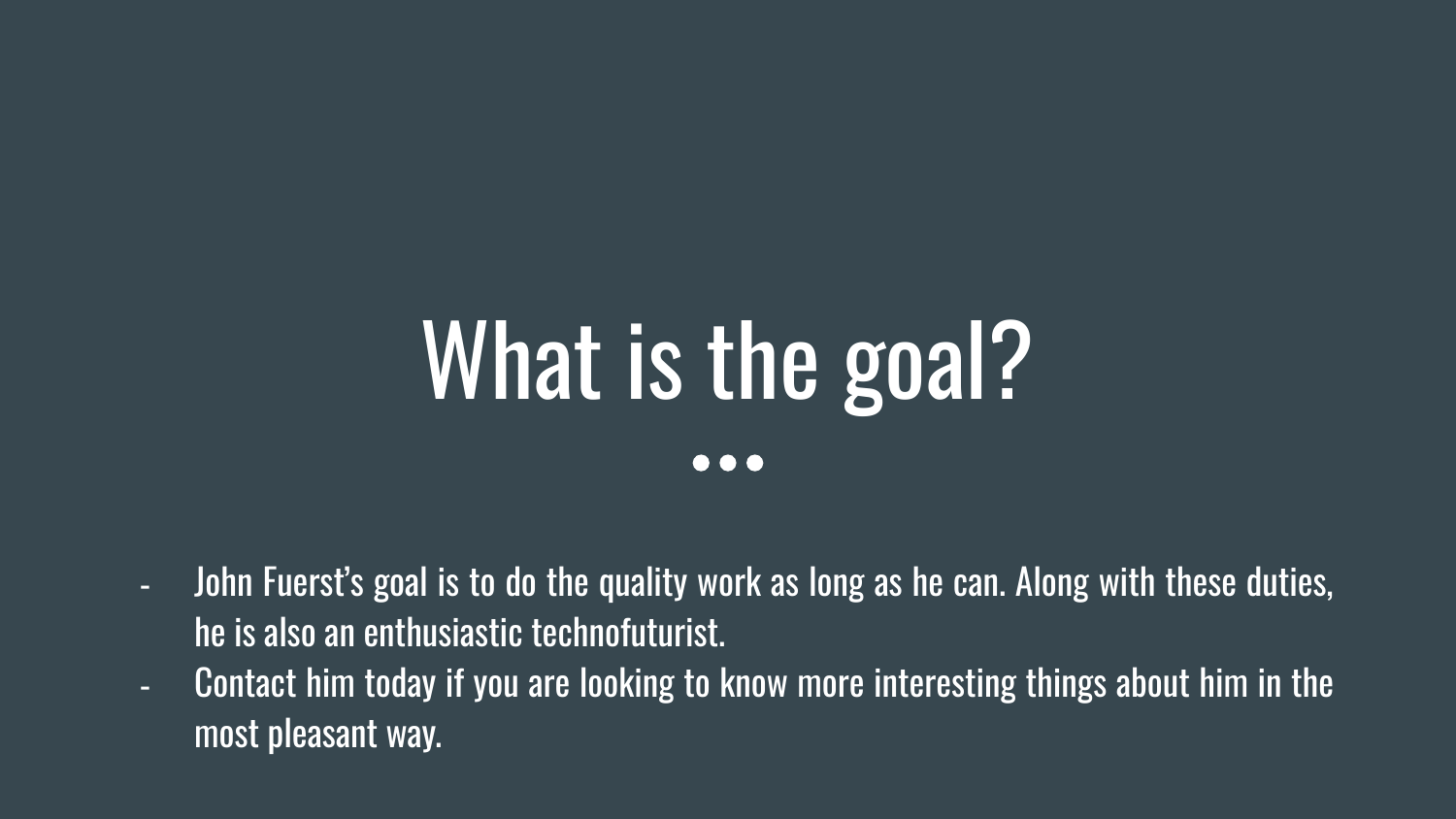

# What is the goal?
John Fuerst’s goal is to do the quality work as long as he can. Along with these duties, he is also an enthusiastic technofuturist.
Contact him today if you are looking to know more interesting things about him in the most pleasant way.